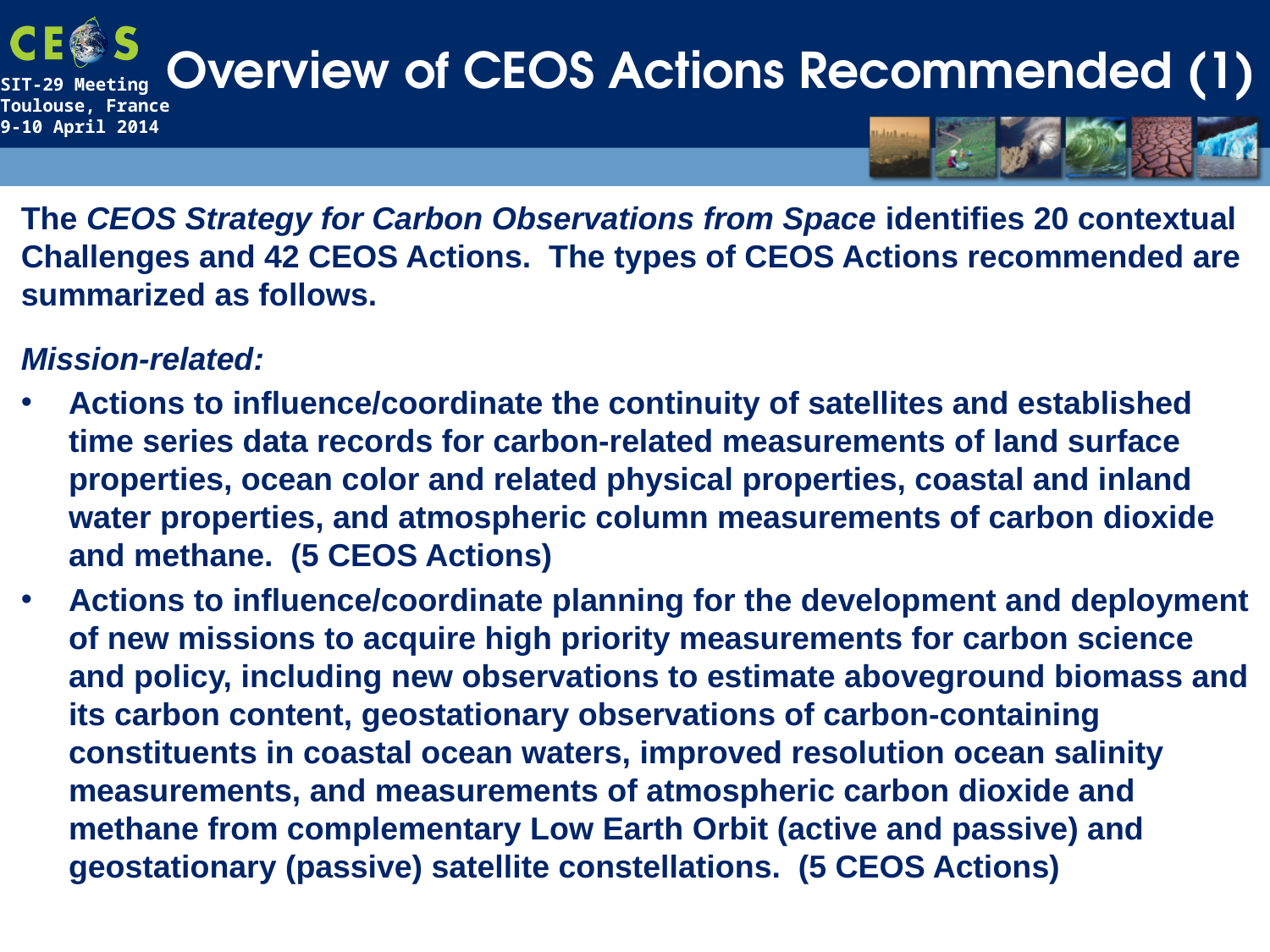

# Overview of CEOS Actions Recommended (1)
The CEOS Strategy for Carbon Observations from Space identifies 20 contextual Challenges and 42 CEOS Actions.  The types of CEOS Actions recommended are summarized as follows.

Mission-related:
Actions to influence/coordinate the continuity of satellites and established time series data records for carbon-related measurements of land surface properties, ocean color and related physical properties, coastal and inland water properties, and atmospheric column measurements of carbon dioxide and methane.  (5 CEOS Actions)
Actions to influence/coordinate planning for the development and deployment of new missions to acquire high priority measurements for carbon science and policy, including new observations to estimate aboveground biomass and its carbon content, geostationary observations of carbon-containing constituents in coastal ocean waters, improved resolution ocean salinity measurements, and measurements of atmospheric carbon dioxide and methane from complementary Low Earth Orbit (active and passive) and geostationary (passive) satellite constellations.  (5 CEOS Actions)